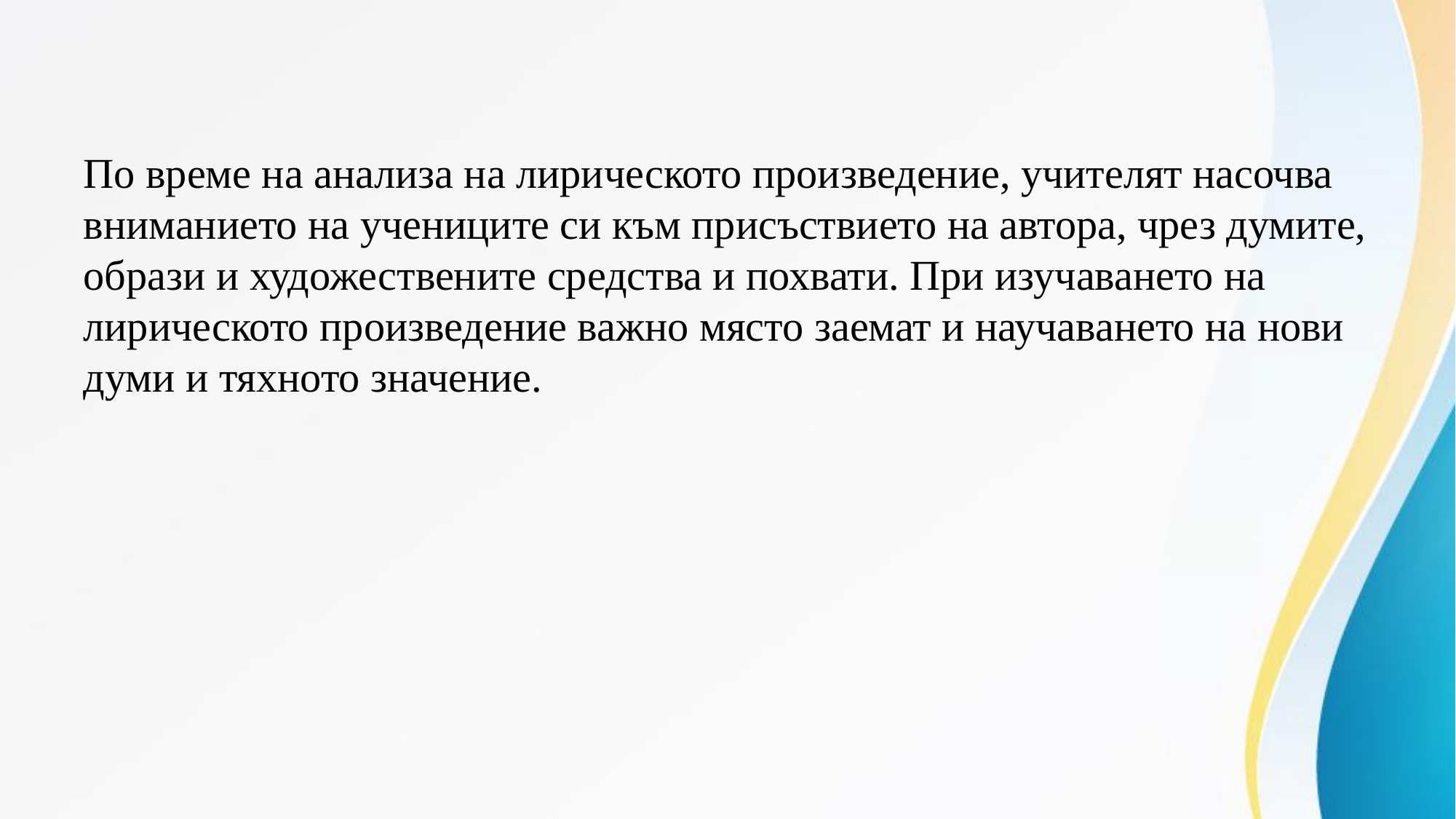

По време на анализа на лирическото произведение, учителят насочва вниманието на учениците си към присъствието на автора, чрез думите, образи и художествените средства и похвати. При изучаването на лирическото произведение важно място заемат и научаването на нови думи и тяхното значение.